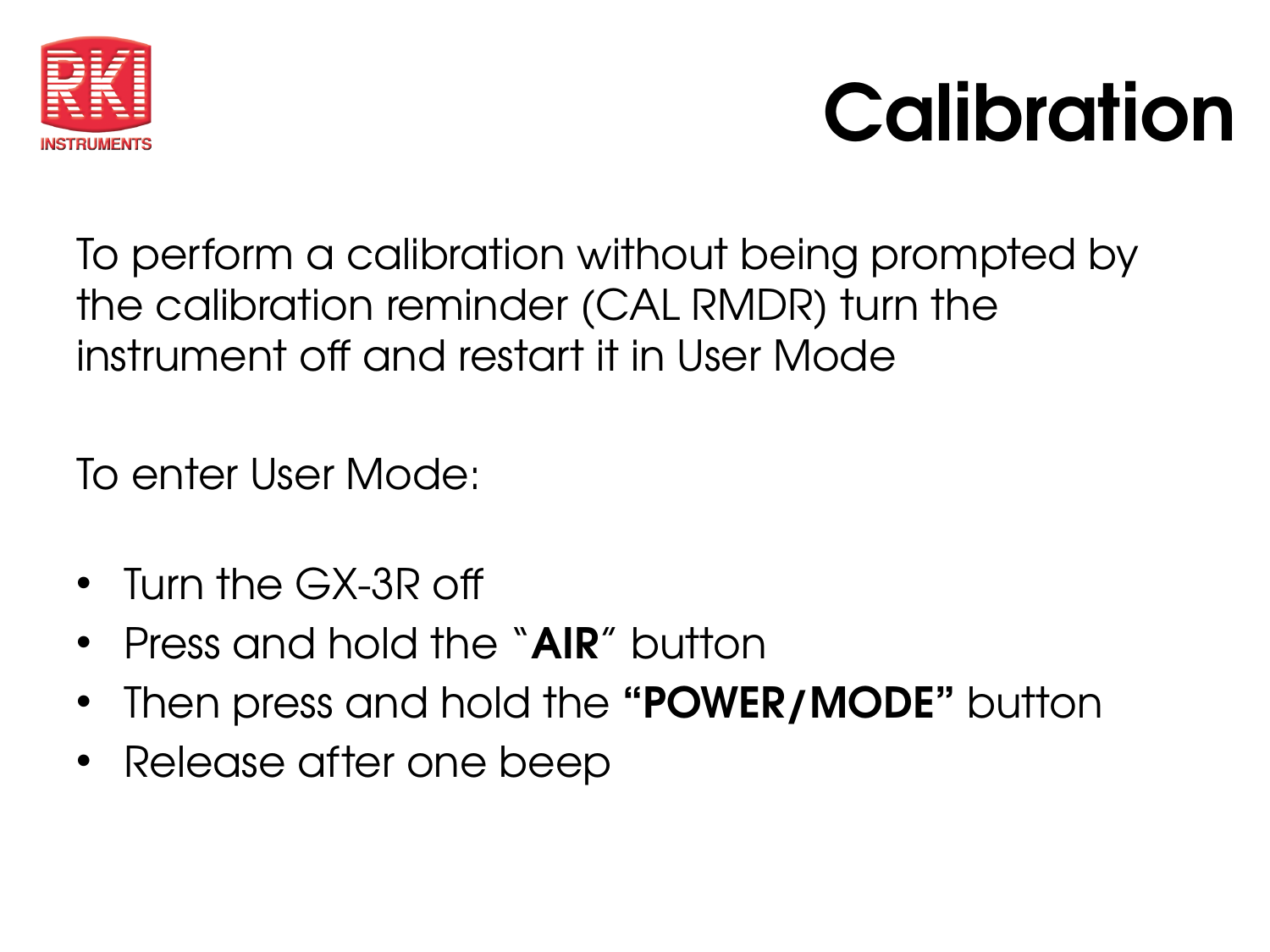

Calibration
To perform a calibration without being prompted by the calibration reminder (CAL RMDR) turn the instrument off and restart it in User Mode

To enter User Mode:
Turn the GX-3R off
Press and hold the “AIR” button
Then press and hold the “POWER/MODE” button
Release after one beep